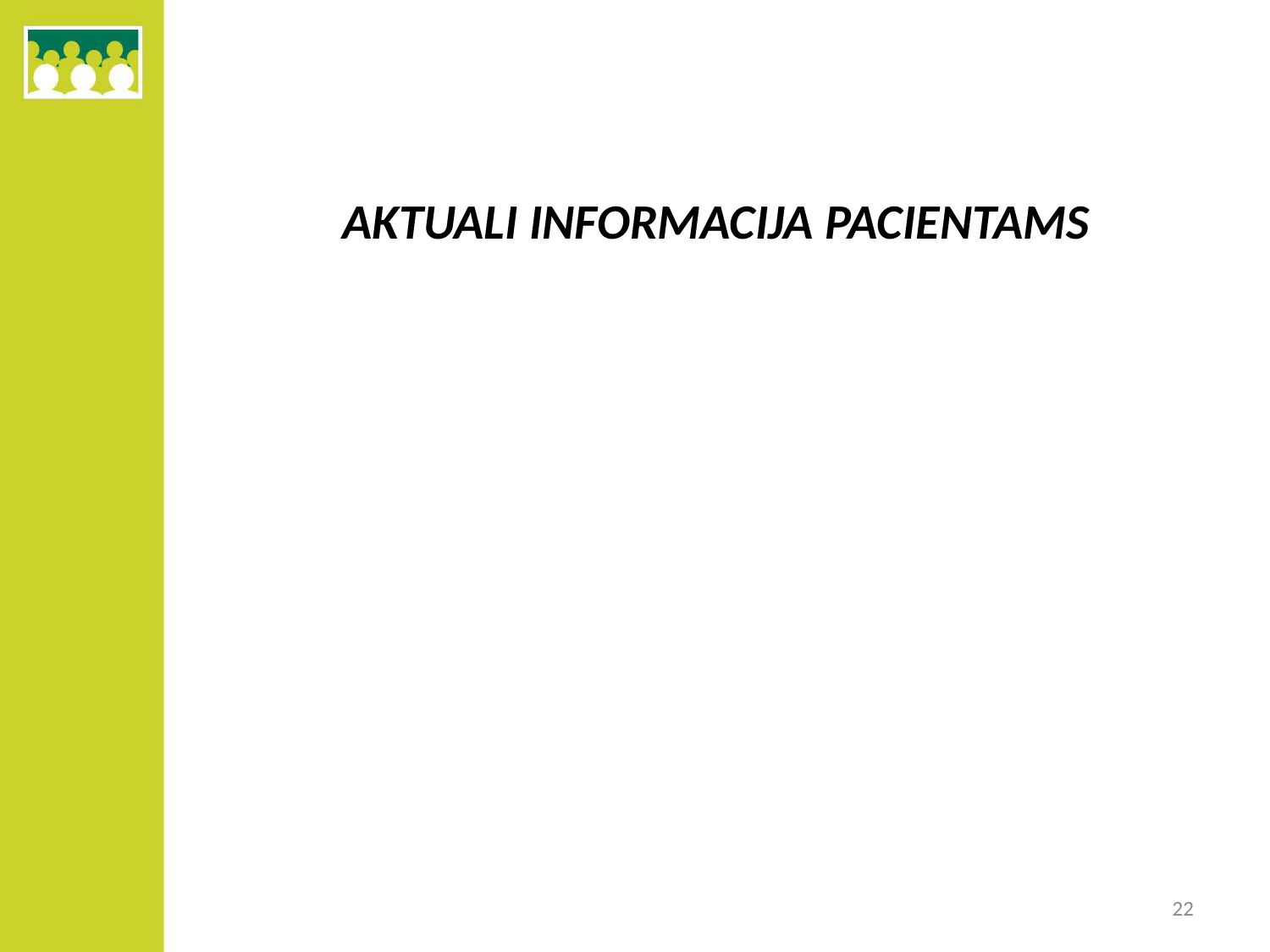

#
| AKTUALI INFORMACIJA PACIENTAMS |
| --- |

22